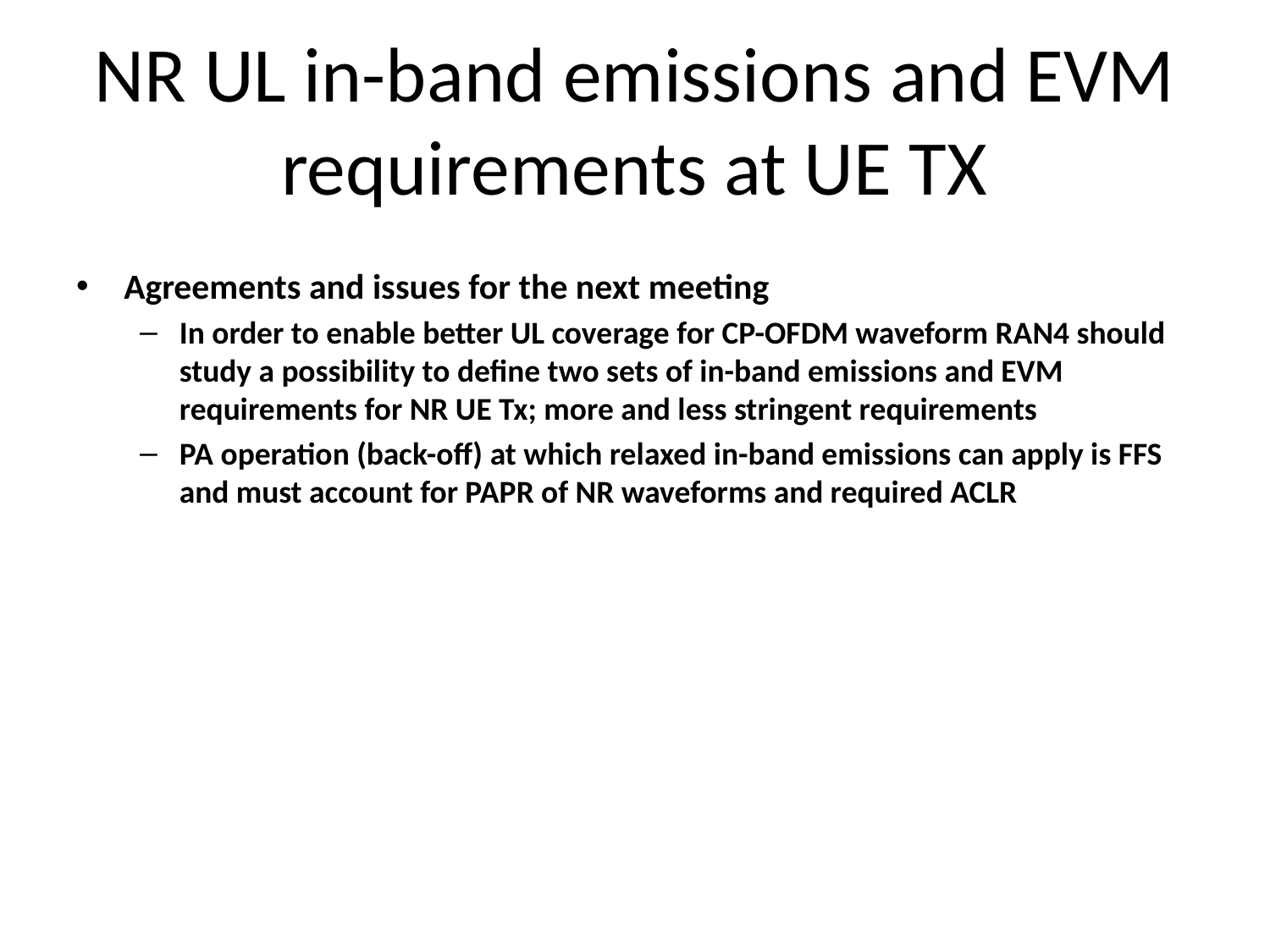

# NR UL in-band emissions and EVM requirements at UE TX
Agreements and issues for the next meeting
In order to enable better UL coverage for CP-OFDM waveform RAN4 should study a possibility to define two sets of in-band emissions and EVM requirements for NR UE Tx; more and less stringent requirements
PA operation (back-off) at which relaxed in-band emissions can apply is FFS and must account for PAPR of NR waveforms and required ACLR